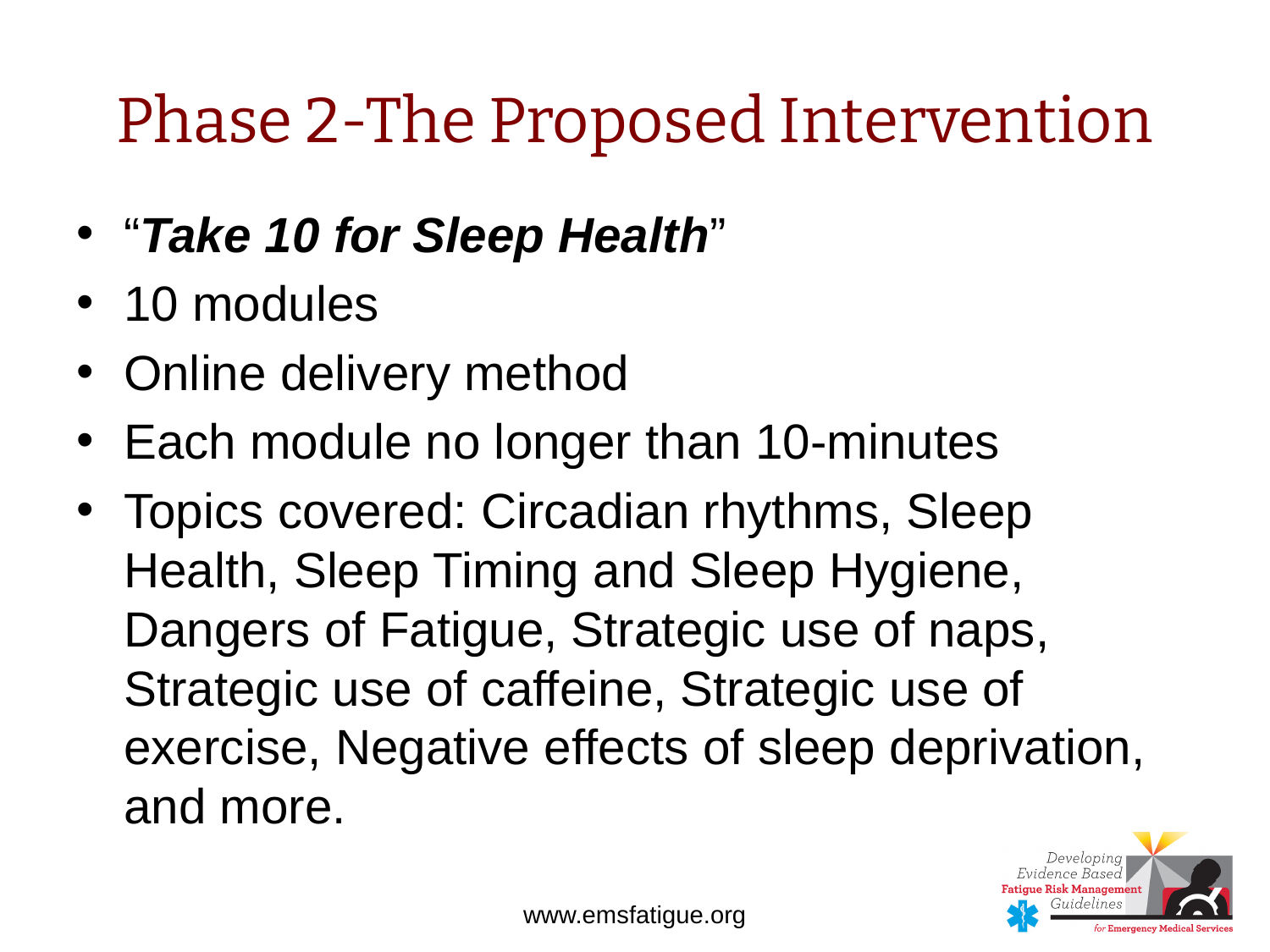

# Phase 2-The Proposed Intervention
“Take 10 for Sleep Health”
10 modules
Online delivery method
Each module no longer than 10-minutes
Topics covered: Circadian rhythms, Sleep Health, Sleep Timing and Sleep Hygiene, Dangers of Fatigue, Strategic use of naps, Strategic use of caffeine, Strategic use of exercise, Negative effects of sleep deprivation, and more.
Do Not Circulate Without Permission of P.D. Patterson